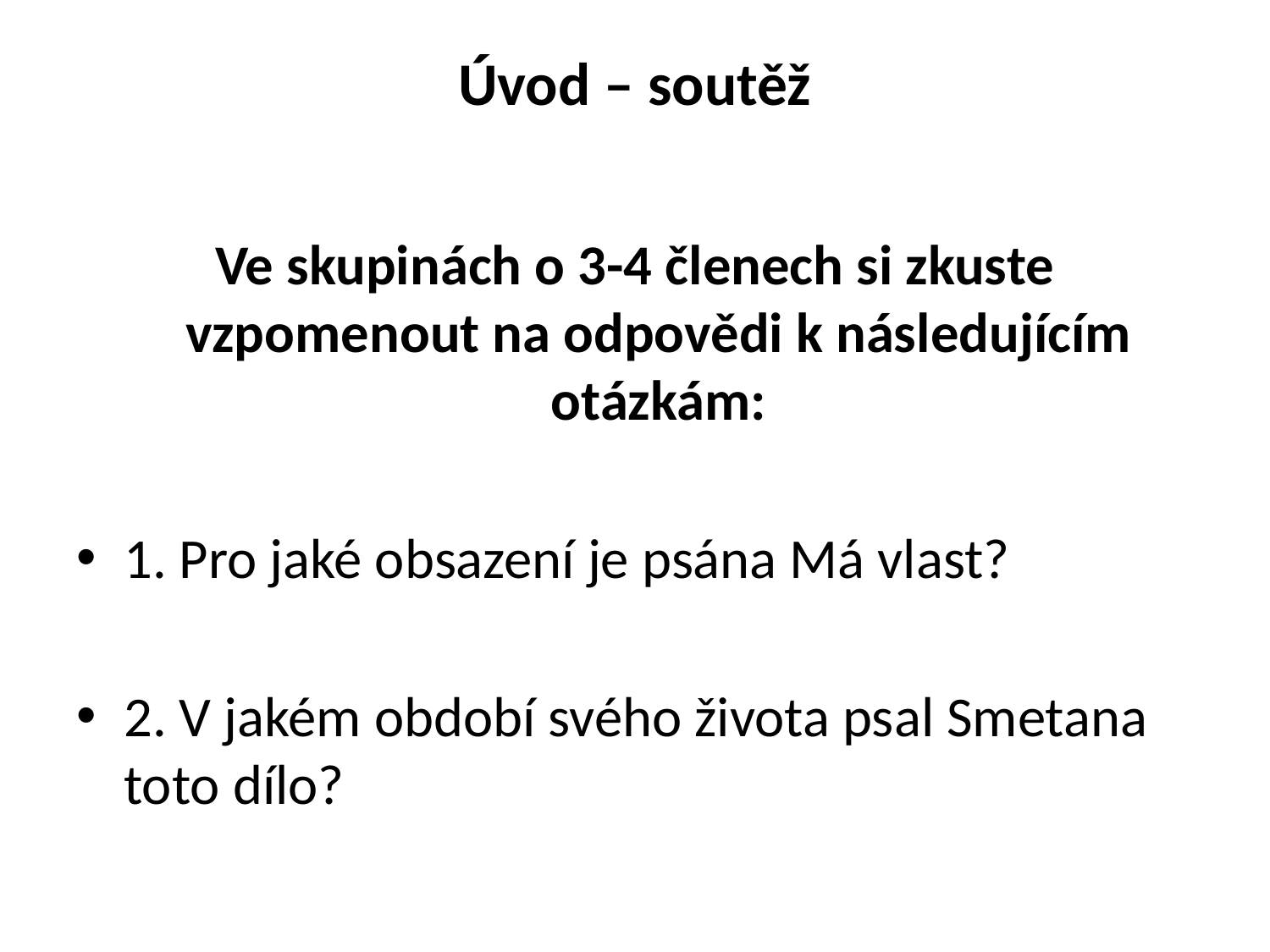

# Úvod – soutěž
Ve skupinách o 3-4 členech si zkuste vzpomenout na odpovědi k následujícím otázkám:

1. Pro jaké obsazení je psána Má vlast?

2. V jakém období svého života psal Smetana toto dílo?